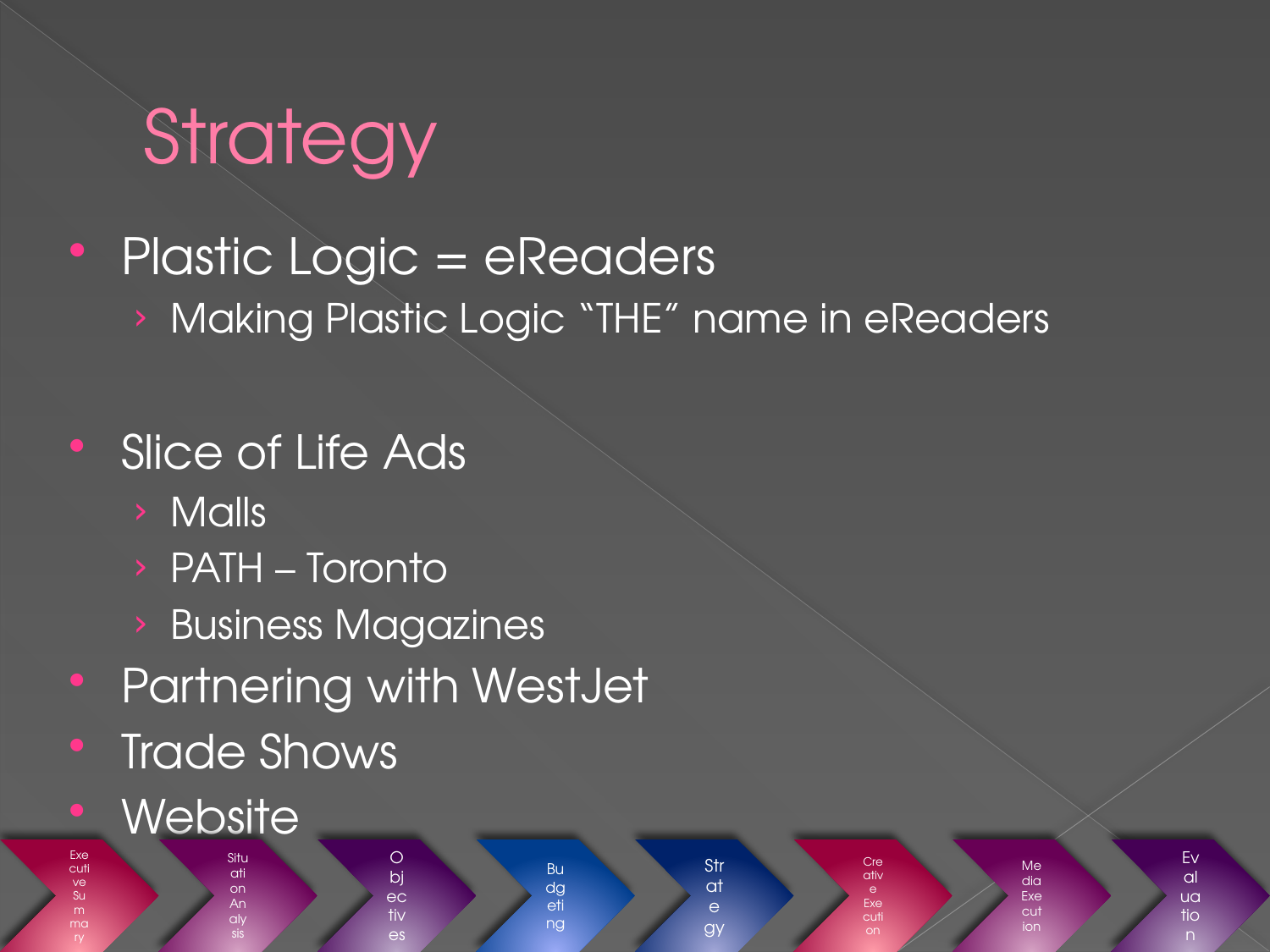

# Strategy
Plastic Logic = eReaders
Making Plastic Logic “THE” name in eReaders

Slice of Life Ads
Malls
PATH – Toronto
Business Magazines
Partnering with WestJet
Trade Shows
Website

Executive Summary
Situation Analysis
Objectives
Budgeting
Strategy
Creative Execution
Media Execution
Evaluation

Strategy